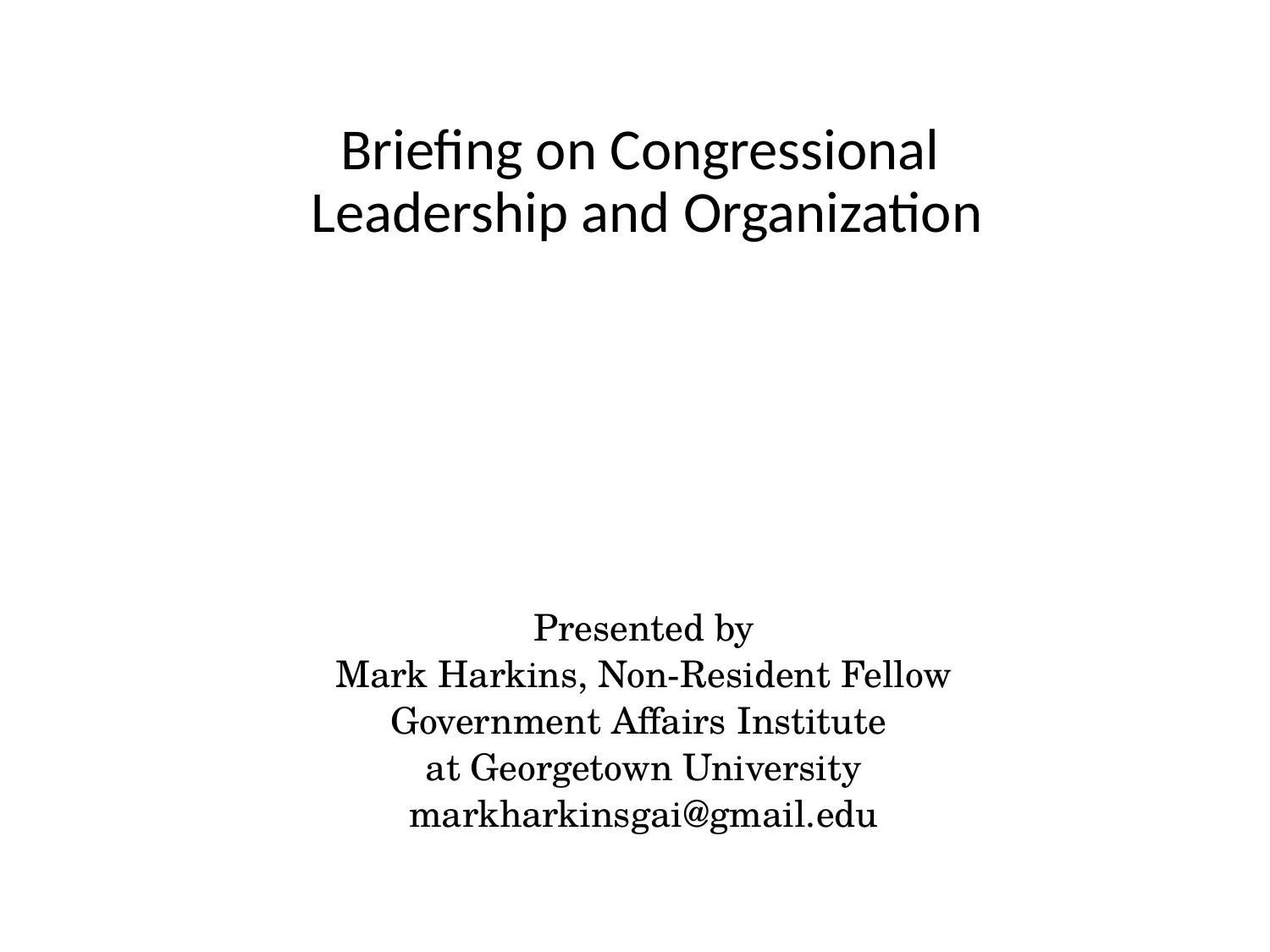

# Briefing on Congressional
Leadership and Organization

Presented by
Mark Harkins, Non-Resident Fellow
Government Affairs Institute
at Georgetown University
markharkinsgai@gmail.edu